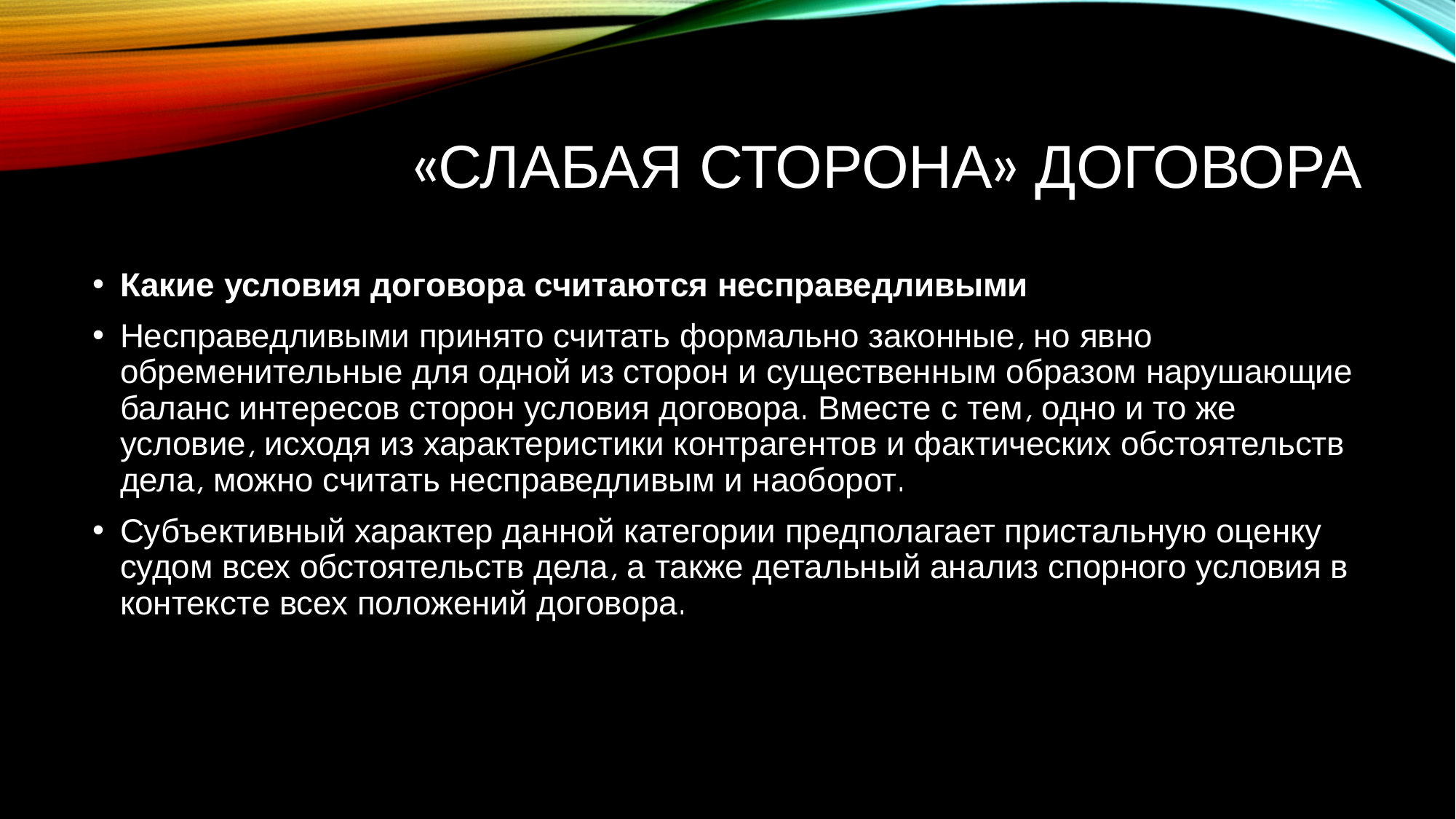

# «Слабая сторона» договора
Какие условия договора считаются несправедливыми
Несправедливыми принято считать формально законные, но явно обременительные для одной из сторон и существенным образом нарушающие баланс интересов сторон условия договора. Вместе с тем, одно и то же условие, исходя из характеристики контрагентов и фактических обстоятельств дела, можно считать несправедливым и наоборот.
Субъективный характер данной категории предполагает пристальную оценку судом всех обстоятельств дела, а также детальный анализ спорного условия в контексте всех положений договора.